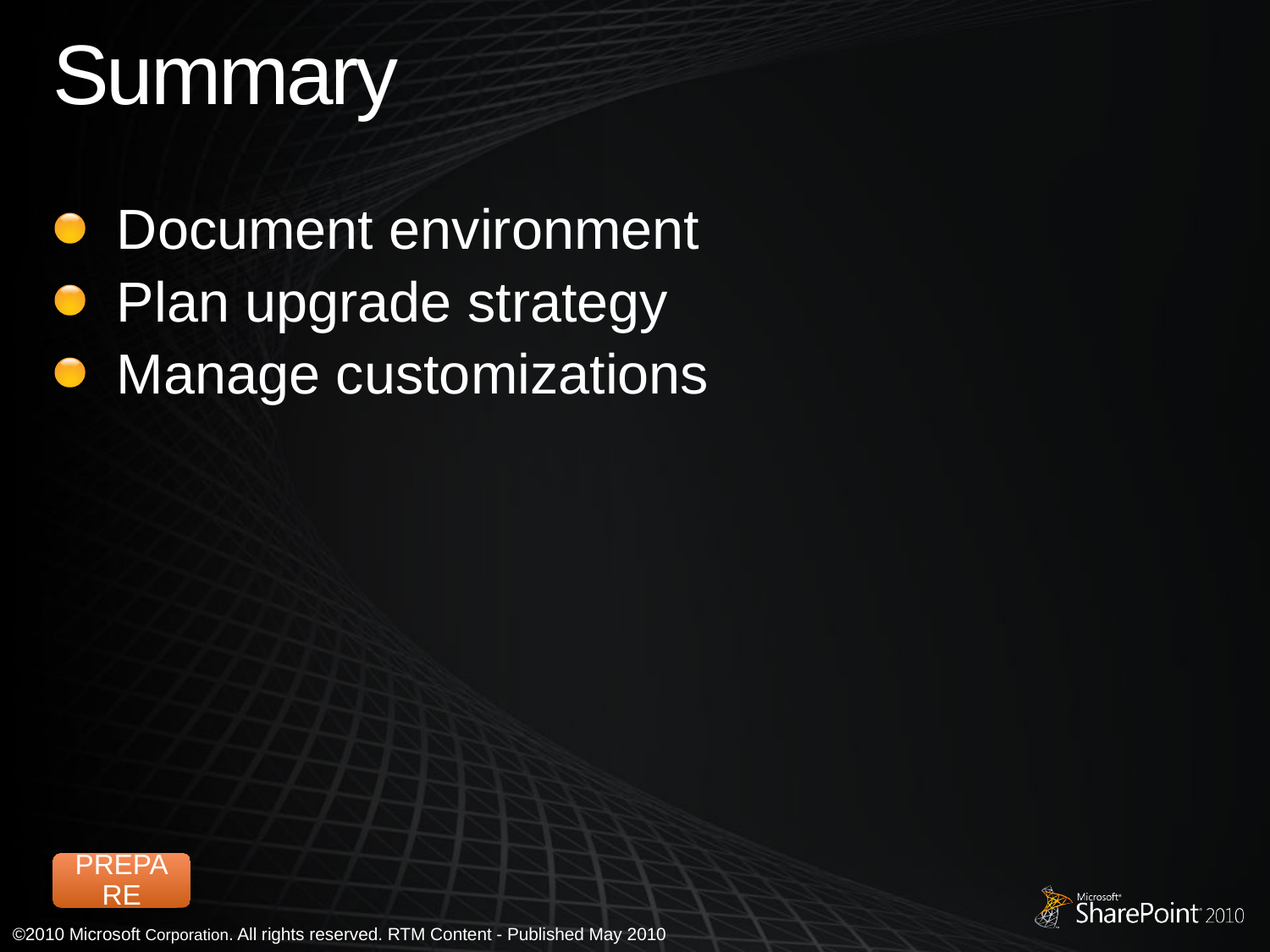

# Summary
Document environment
Plan upgrade strategy
Manage customizations